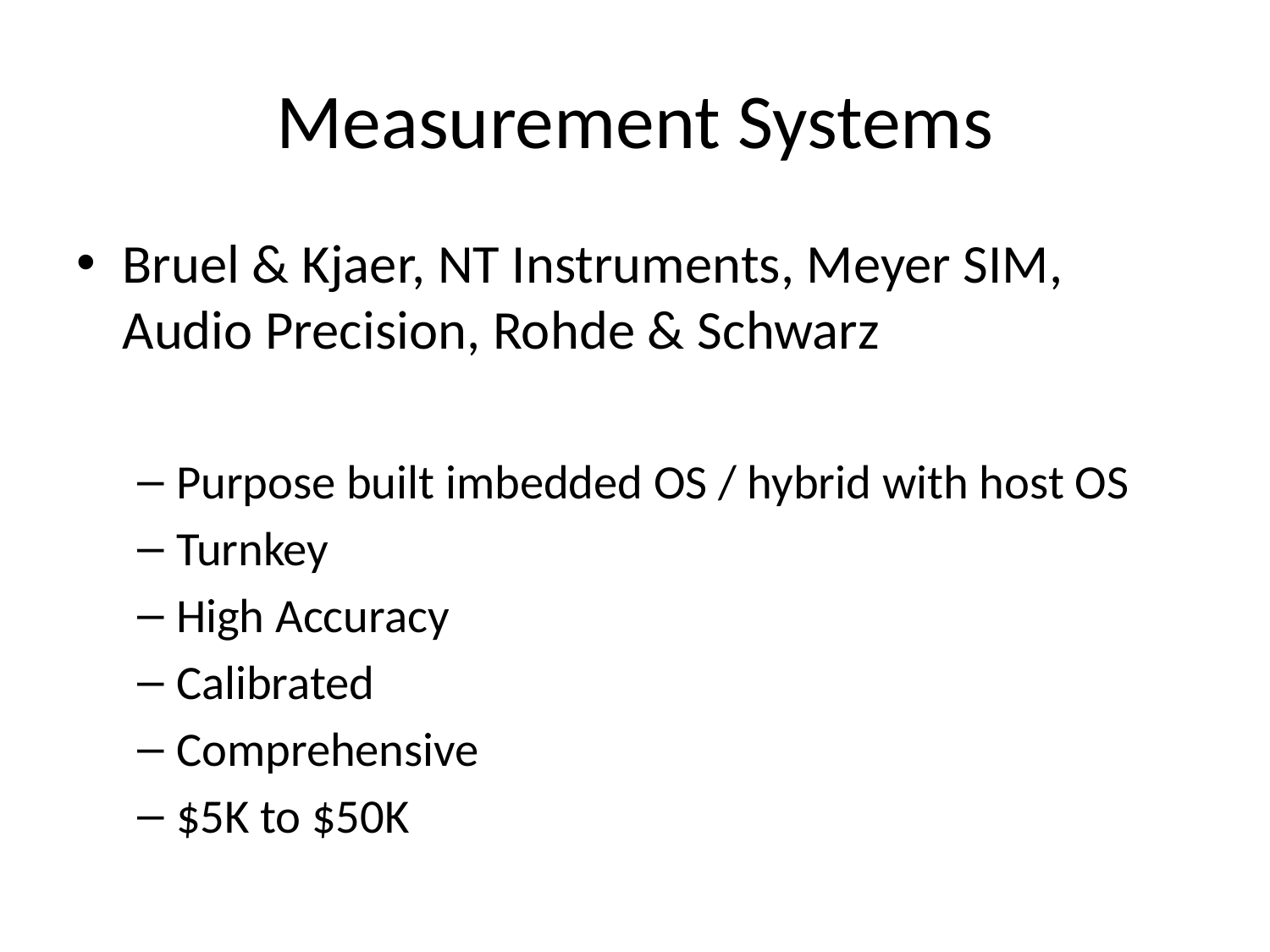

# Measurement Systems
Bruel & Kjaer, NT Instruments, Meyer SIM, Audio Precision, Rohde & Schwarz

Purpose built imbedded OS / hybrid with host OS
Turnkey
High Accuracy
Calibrated
Comprehensive
$5K to $50K